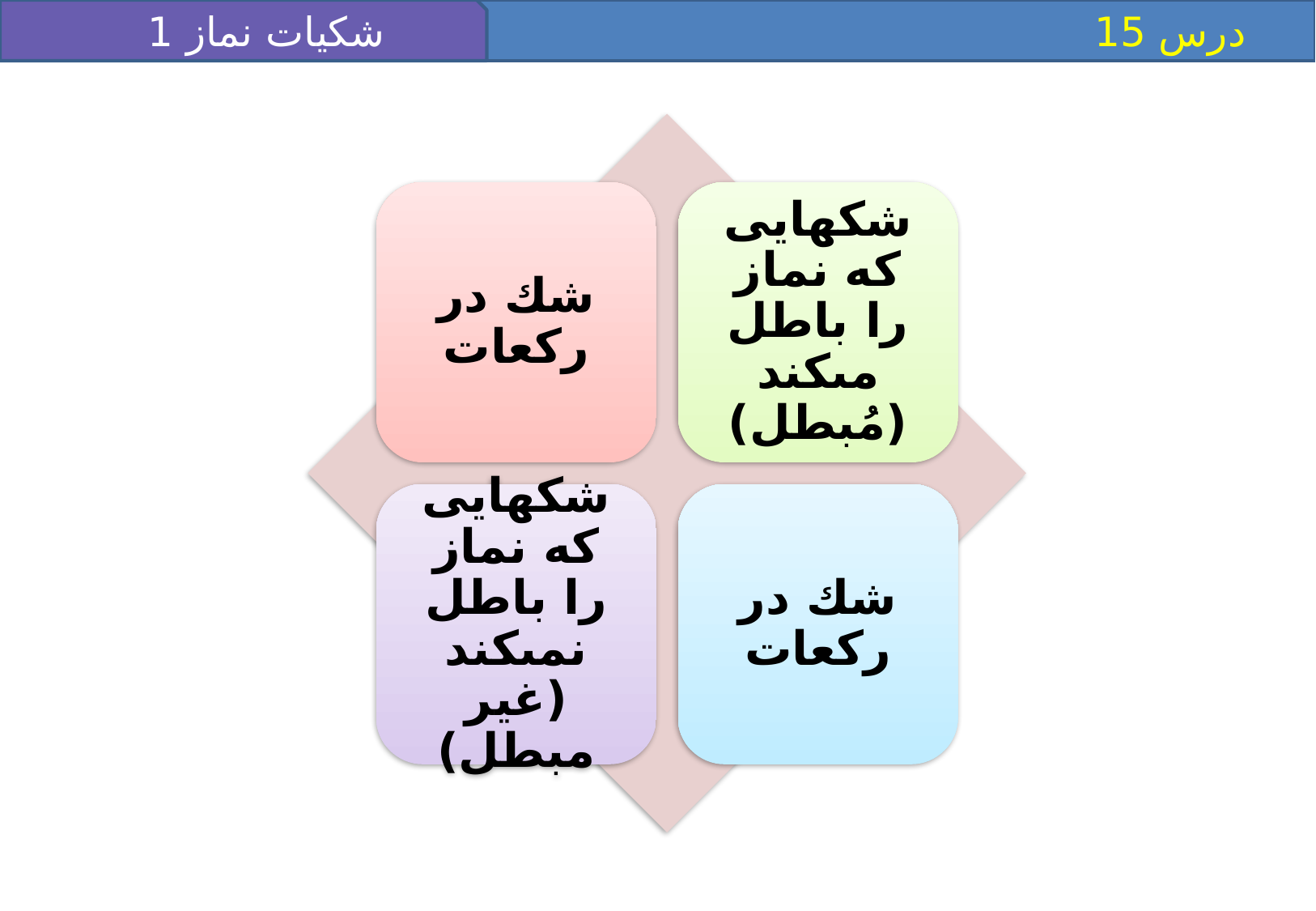

شکیات نماز 1
 درس 15

شك در ركعات
شك‏هايى كه نماز را باطل مى‏كند (مُبطل)
شك‏هايى كه نماز را باطل نمى‏كند (غير مبطل)
شك در ركعات